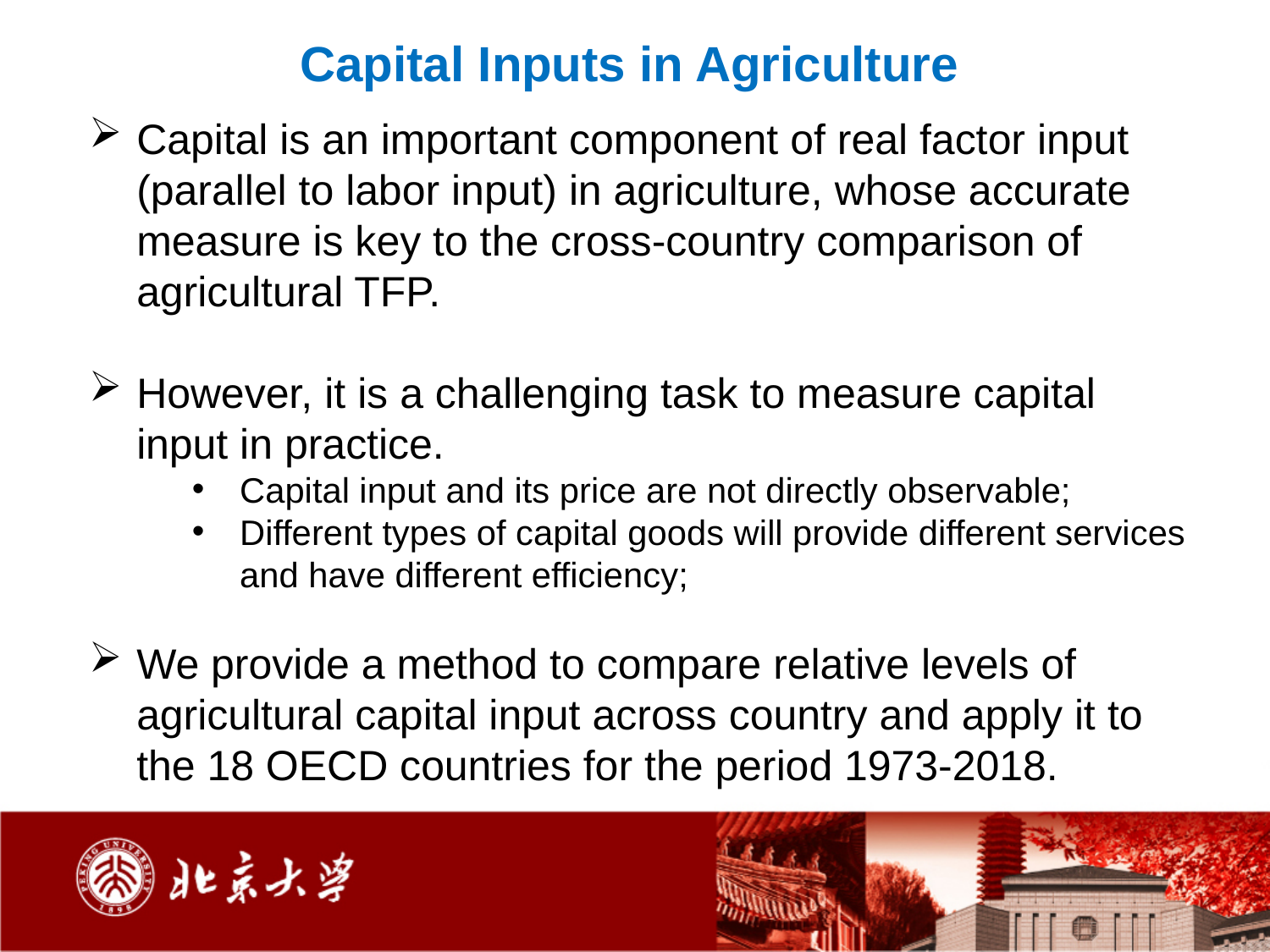

Capital Inputs in Agriculture
Capital is an important component of real factor input (parallel to labor input) in agriculture, whose accurate measure is key to the cross-country comparison of agricultural TFP.

However, it is a challenging task to measure capital input in practice.
Capital input and its price are not directly observable;
Different types of capital goods will provide different services and have different efficiency;

We provide a method to compare relative levels of agricultural capital input across country and apply it to the 18 OECD countries for the period 1973-2018.